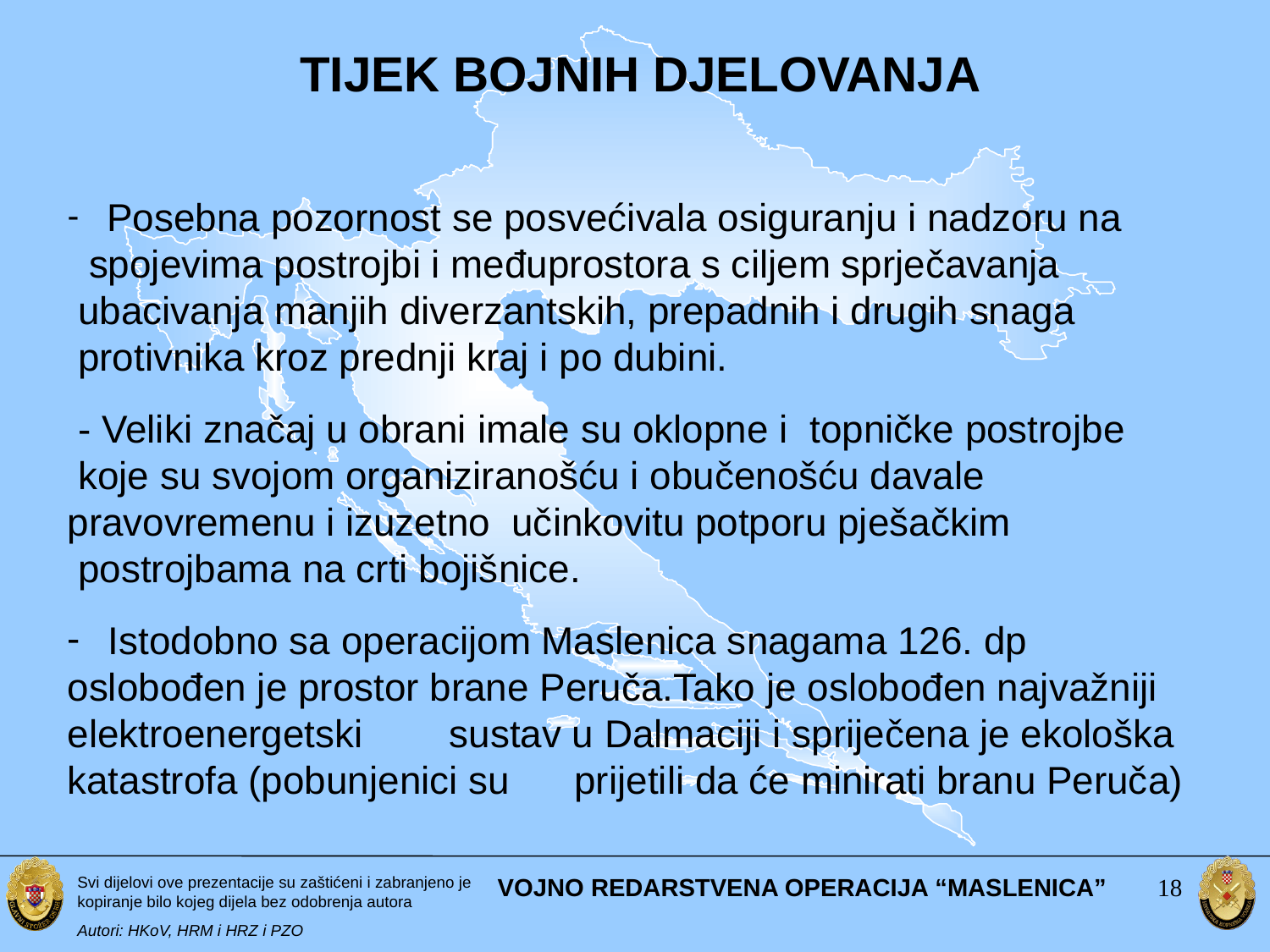

TIJEK BOJNIH DJELOVANJA
 Posebna pozornost se posvećivala osiguranju i nadzoru na
  spojevima postrojbi i međuprostora s ciljem sprječavanja
 ubacivanja manjih diverzantskih, prepadnih i drugih snaga
 protivnika kroz prednji kraj i po dubini.

 - Veliki značaj u obrani imale su oklopne i  topničke postrojbe
 koje su svojom organiziranošću i obučenošću davale
pravovremenu i izuzetno  učinkovitu potporu pješačkim
 postrojbama na crti bojišnice.

 Istodobno sa operacijom Maslenica snagama 126. dp
oslobođen je prostor brane Peruča.Tako je oslobođen najvažniji elektroenergetski        sustav u Dalmaciji i spriječena je ekološka katastrofa (pobunjenici su      prijetili da će minirati branu Peruča)
VOJNO REDARSTVENA OPERACIJA “MASLENICA”